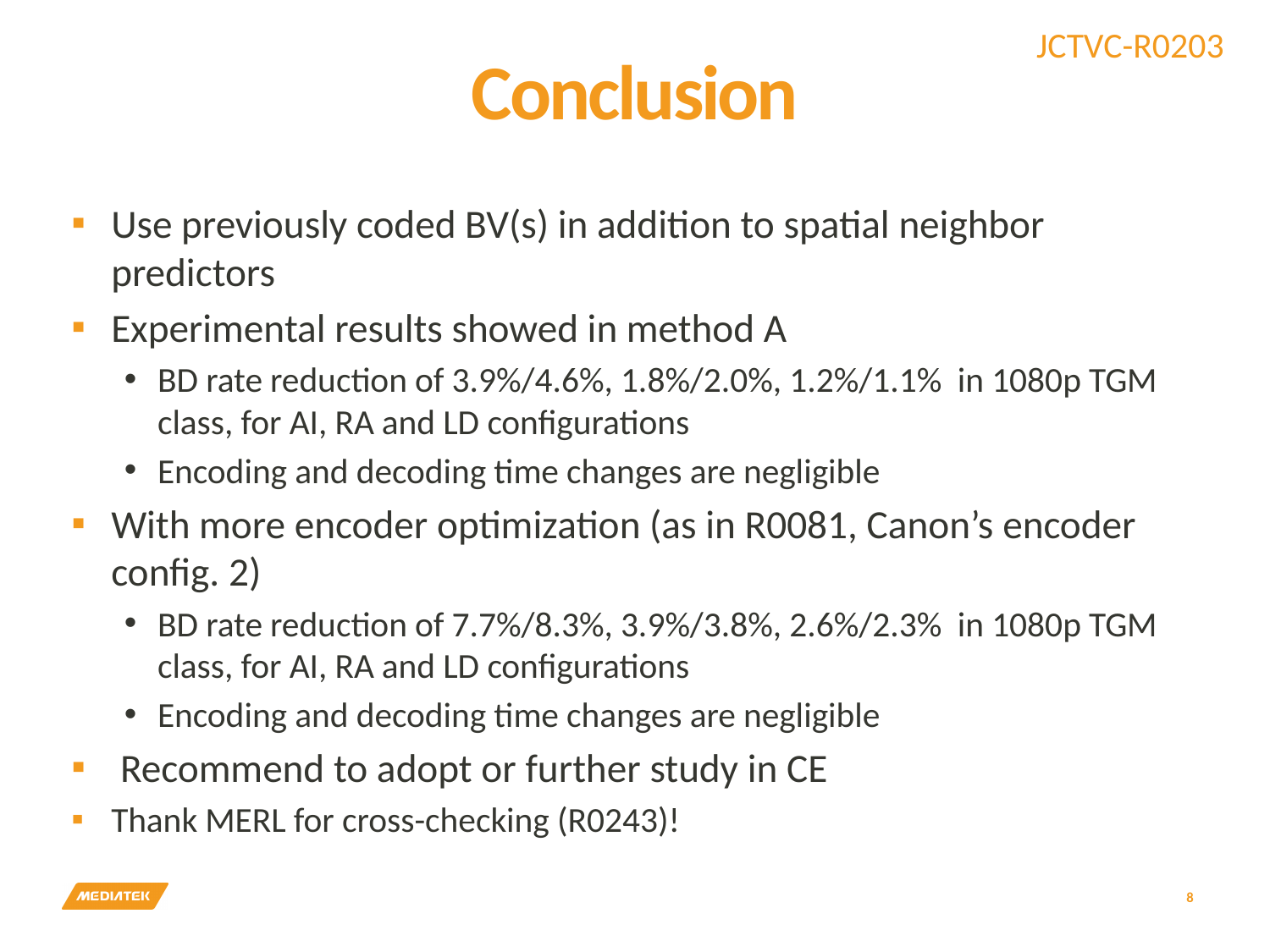

# Conclusion
Use previously coded BV(s) in addition to spatial neighbor predictors
Experimental results showed in method A
BD rate reduction of 3.9%/4.6%, 1.8%/2.0%, 1.2%/1.1%  in 1080p TGM class, for AI, RA and LD configurations
Encoding and decoding time changes are negligible
With more encoder optimization (as in R0081, Canon’s encoder config. 2)
BD rate reduction of 7.7%/8.3%, 3.9%/3.8%, 2.6%/2.3%  in 1080p TGM class, for AI, RA and LD configurations
Encoding and decoding time changes are negligible
 Recommend to adopt or further study in CE
Thank MERL for cross-checking (R0243)!

8